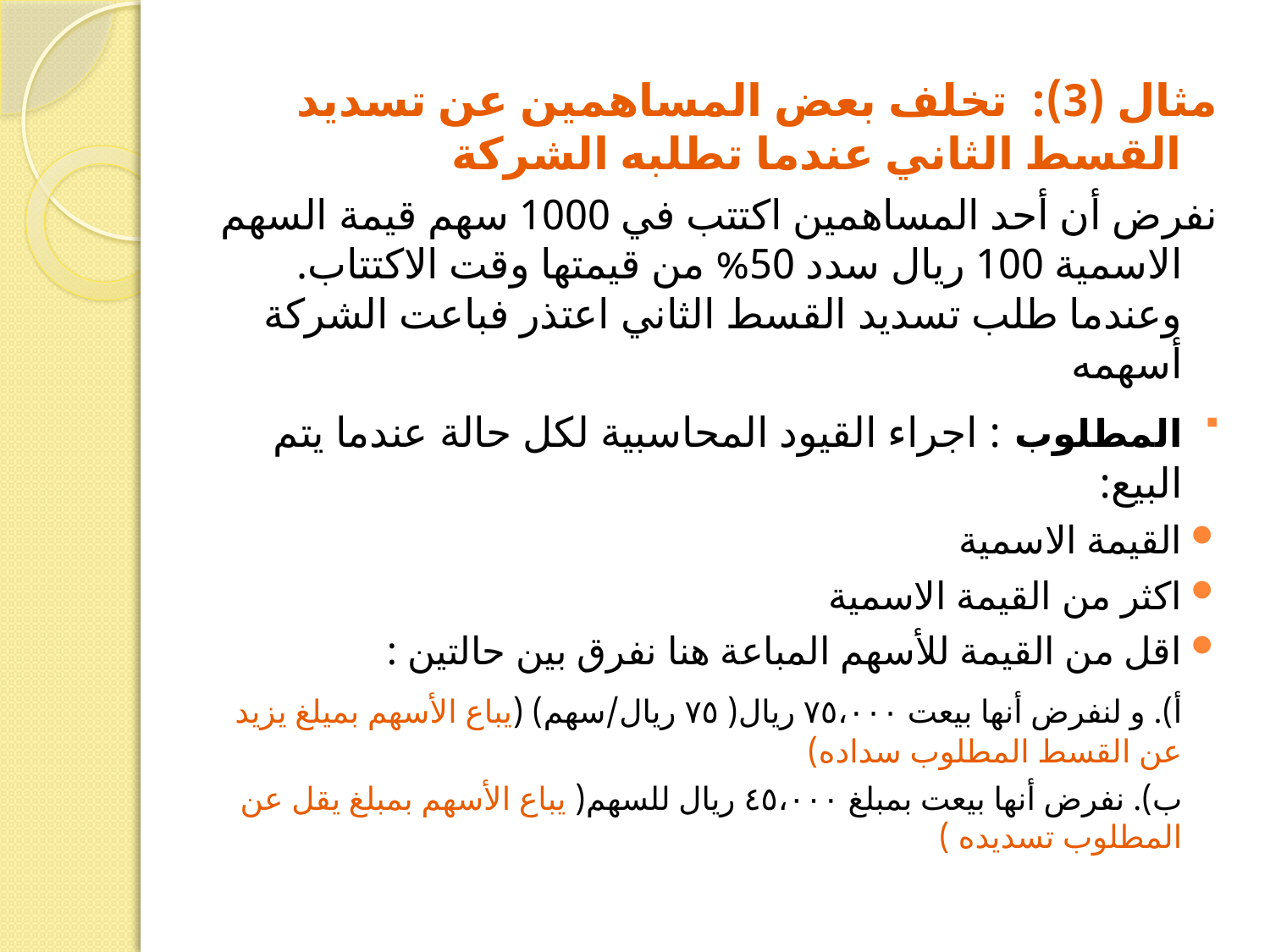

مثال (3):  تخلف بعض المساهمين عن تسديد القسط الثاني عندما تطلبه الشركة
نفرض أن أحد المساهمين اكتتب في 1000 سهم قيمة السهم الاسمية 100 ريال سدد 50% من قيمتها وقت الاكتتاب. وعندما طلب تسديد القسط الثاني اعتذر فباعت الشركة أسهمه
المطلوب : اجراء القيود المحاسبية لكل حالة عندما يتم البيع:
القيمة الاسمية
اكثر من القيمة الاسمية
اقل من القيمة للأسهم المباعة هنا نفرق بين حالتين :
		أ). و لنفرض أنها بيعت ٧٥،٠٠٠ ريال( ٧٥ ريال/سهم) (يباع الأسهم بميلغ يزيد عن القسط المطلوب سداده)
		ب). نفرض أنها بيعت بمبلغ ٤٥،٠٠٠ ريال للسهم( يباع الأسهم بمبلغ يقل عن المطلوب تسديده )